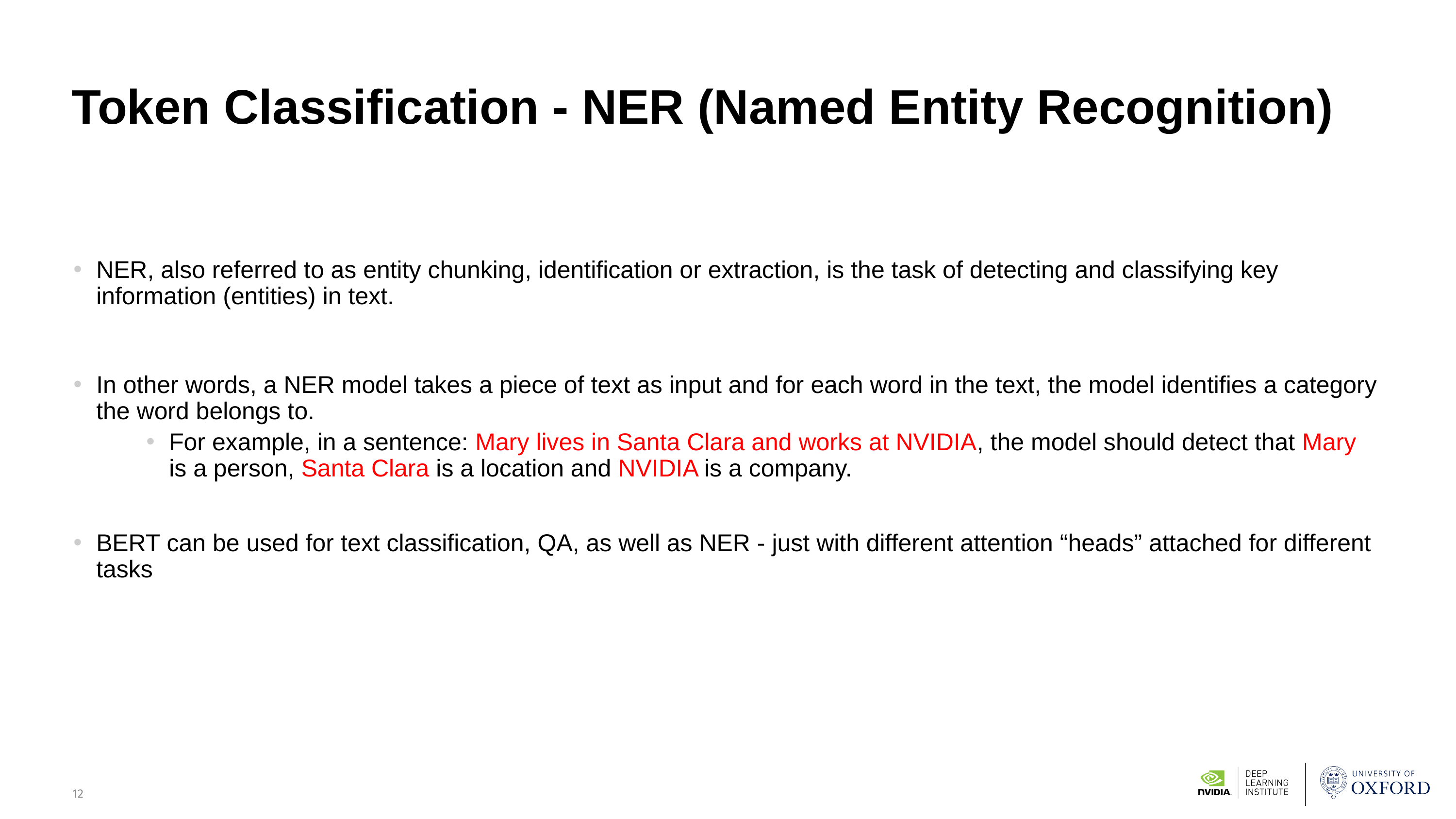

# Token Classification - NER (Named Entity Recognition)
NER, also referred to as entity chunking, identification or extraction, is the task of detecting and classifying key information (entities) in text.

In other words, a NER model takes a piece of text as input and for each word in the text, the model identifies a category the word belongs to.
For example, in a sentence: Mary lives in Santa Clara and works at NVIDIA, the model should detect that Mary is a person, Santa Clara is a location and NVIDIA is a company.

BERT can be used for text classification, QA, as well as NER - just with different attention “heads” attached for different tasks